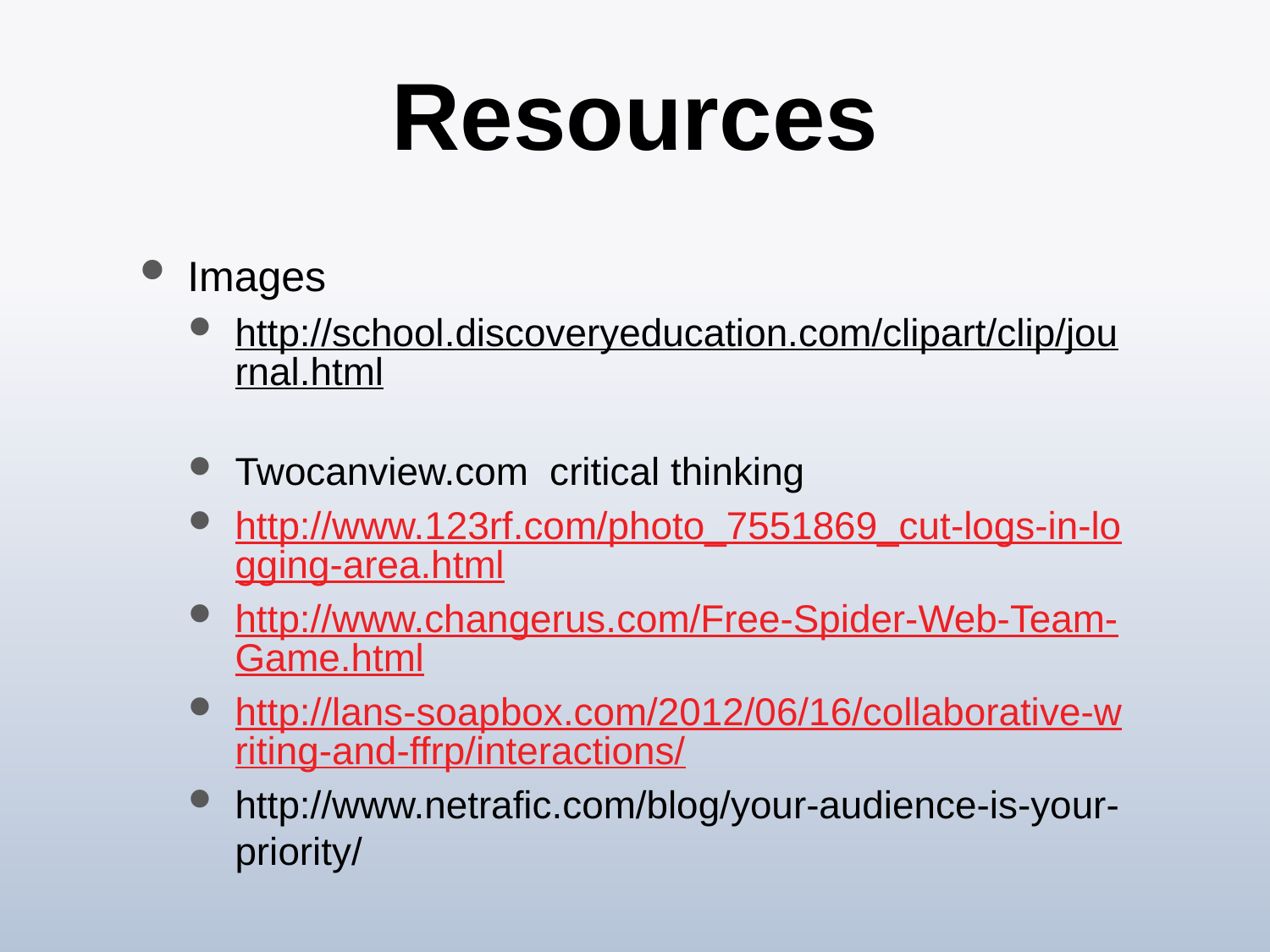

# Resources
Images
http://school.discoveryeducation.com/clipart/clip/journal.html
Twocanview.com  critical thinking
http://www.123rf.com/photo_7551869_cut-logs-in-logging-area.html
http://www.changerus.com/Free-Spider-Web-Team-Game.html
http://lans-soapbox.com/2012/06/16/collaborative-writing-and-ffrp/interactions/
http://www.netrafic.com/blog/your-audience-is-your-priority/